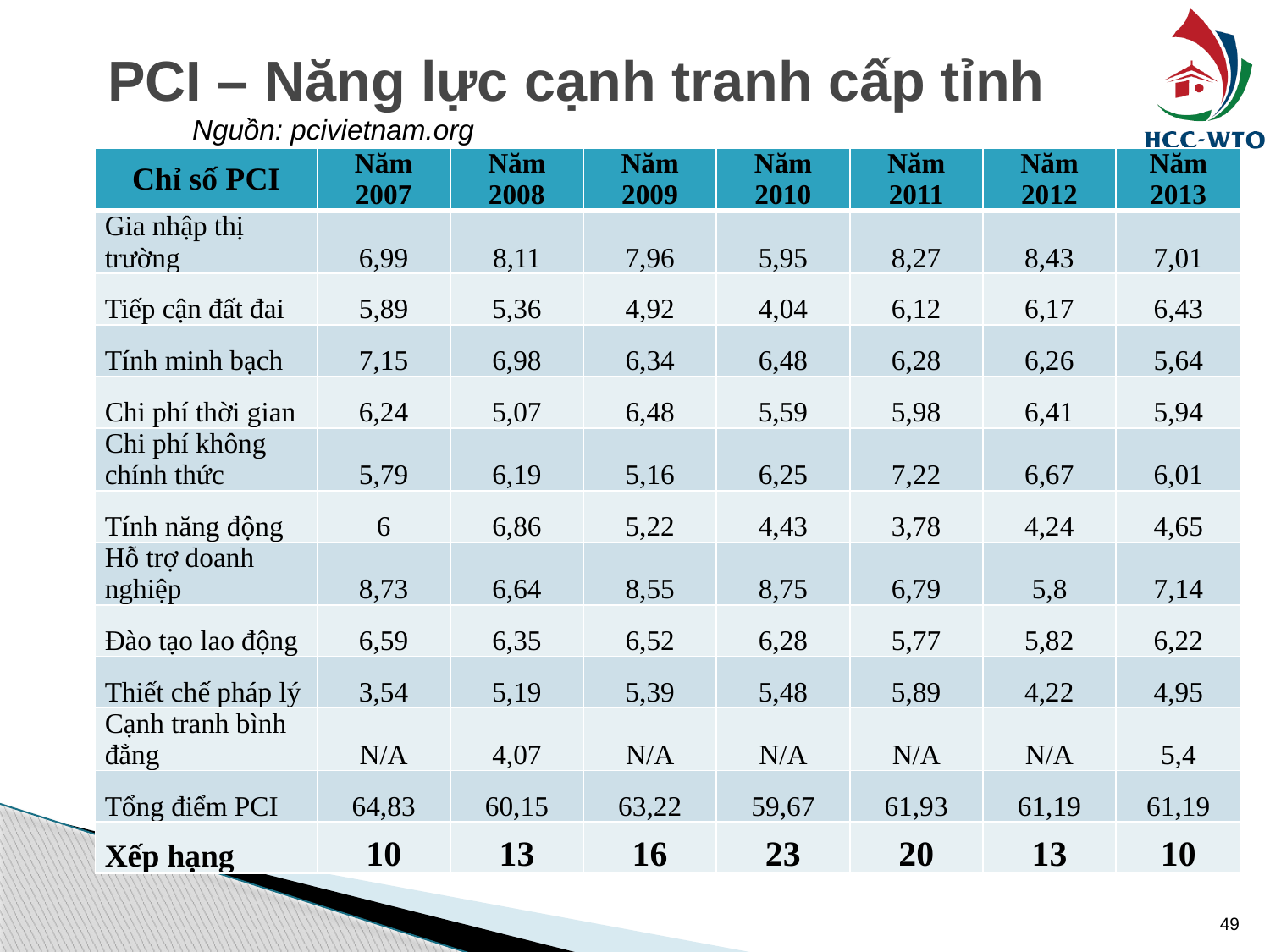

# PCI – Năng lực cạnh tranh cấp tỉnh
Nguồn: pcivietnam.org
| Chỉ số PCI | Năm 2007 | Năm 2008 | Năm 2009 | Năm 2010 | Năm 2011 | Năm 2012 | Năm 2013 |
| --- | --- | --- | --- | --- | --- | --- | --- |
| Gia nhập thị trường | 6,99 | 8,11 | 7,96 | 5,95 | 8,27 | 8,43 | 7,01 |
| Tiếp cận đất đai | 5,89 | 5,36 | 4,92 | 4,04 | 6,12 | 6,17 | 6,43 |
| Tính minh bạch | 7,15 | 6,98 | 6,34 | 6,48 | 6,28 | 6,26 | 5,64 |
| Chi phí thời gian | 6,24 | 5,07 | 6,48 | 5,59 | 5,98 | 6,41 | 5,94 |
| Chi phí không chính thức | 5,79 | 6,19 | 5,16 | 6,25 | 7,22 | 6,67 | 6,01 |
| Tính năng động | 6 | 6,86 | 5,22 | 4,43 | 3,78 | 4,24 | 4,65 |
| Hỗ trợ doanh nghiệp | 8,73 | 6,64 | 8,55 | 8,75 | 6,79 | 5,8 | 7,14 |
| Đào tạo lao động | 6,59 | 6,35 | 6,52 | 6,28 | 5,77 | 5,82 | 6,22 |
| Thiết chế pháp lý | 3,54 | 5,19 | 5,39 | 5,48 | 5,89 | 4,22 | 4,95 |
| Cạnh tranh bình đẳng | N/A | 4,07 | N/A | N/A | N/A | N/A | 5,4 |
| Tổng điểm PCI | 64,83 | 60,15 | 63,22 | 59,67 | 61,93 | 61,19 | 61,19 |
| Xếp hạng | 10 | 13 | 16 | 23 | 20 | 13 | 10 |
49